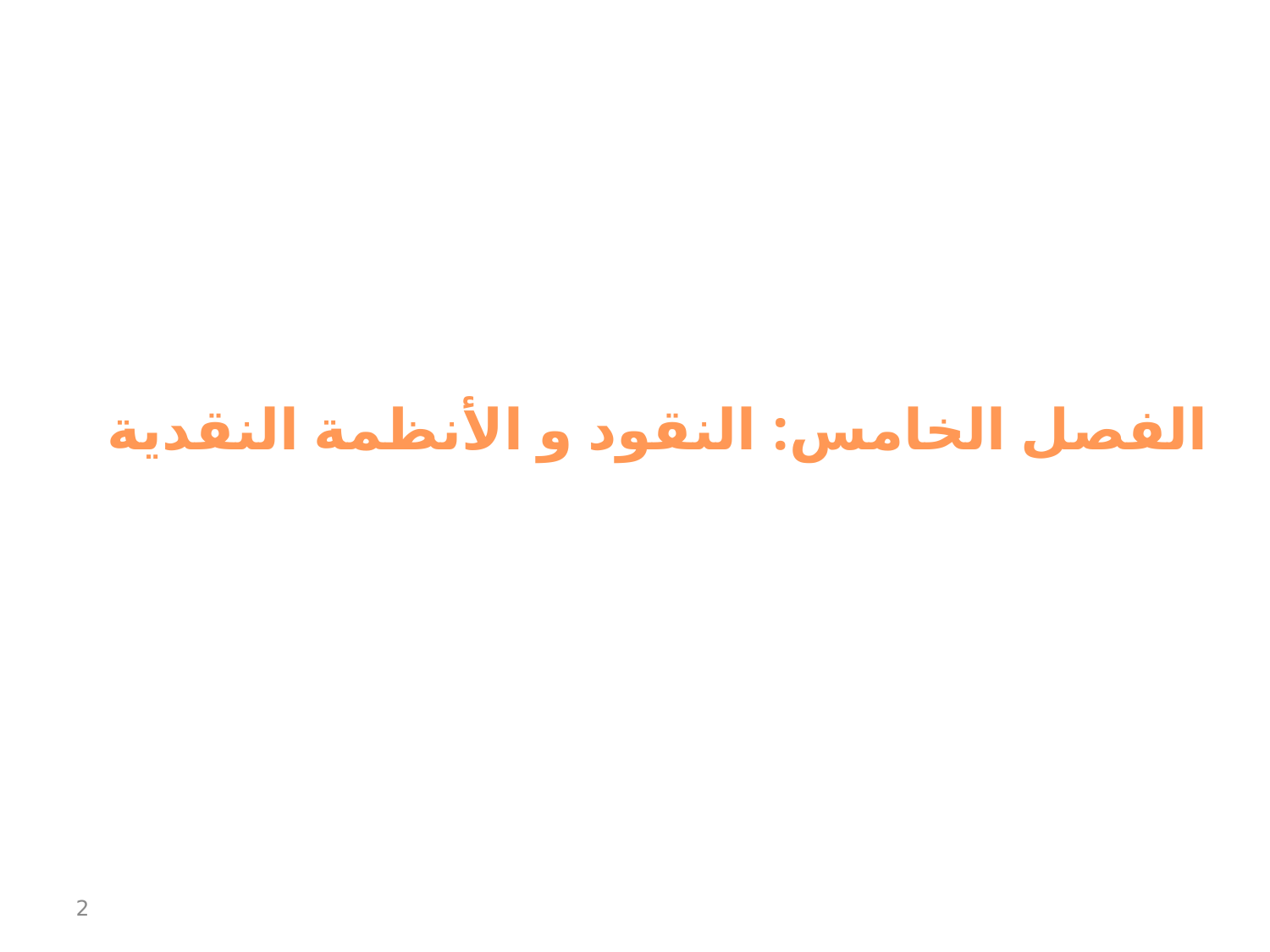

الفصل الخامس: النقود و الأنظمة النقدية

2